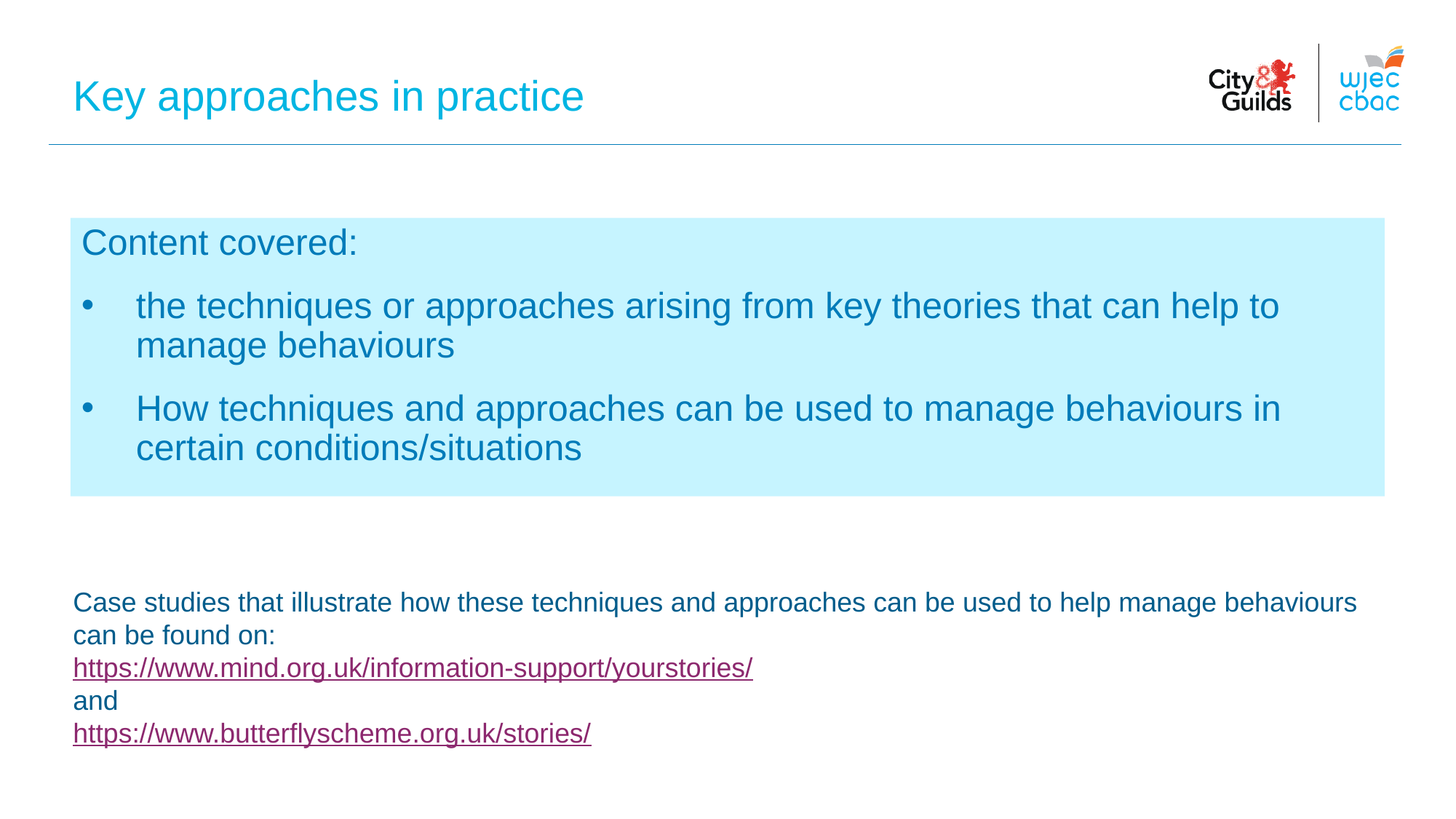

Key approaches in practice
Content covered:
the techniques or approaches arising from key theories that can help to manage behaviours
How techniques and approaches can be used to manage behaviours in certain conditions/situations

Case studies that illustrate how these techniques and approaches can be used to help manage behaviours can be found on:
https://www.mind.org.uk/information-support/yourstories/
and
https://www.butterflyscheme.org.uk/stories/